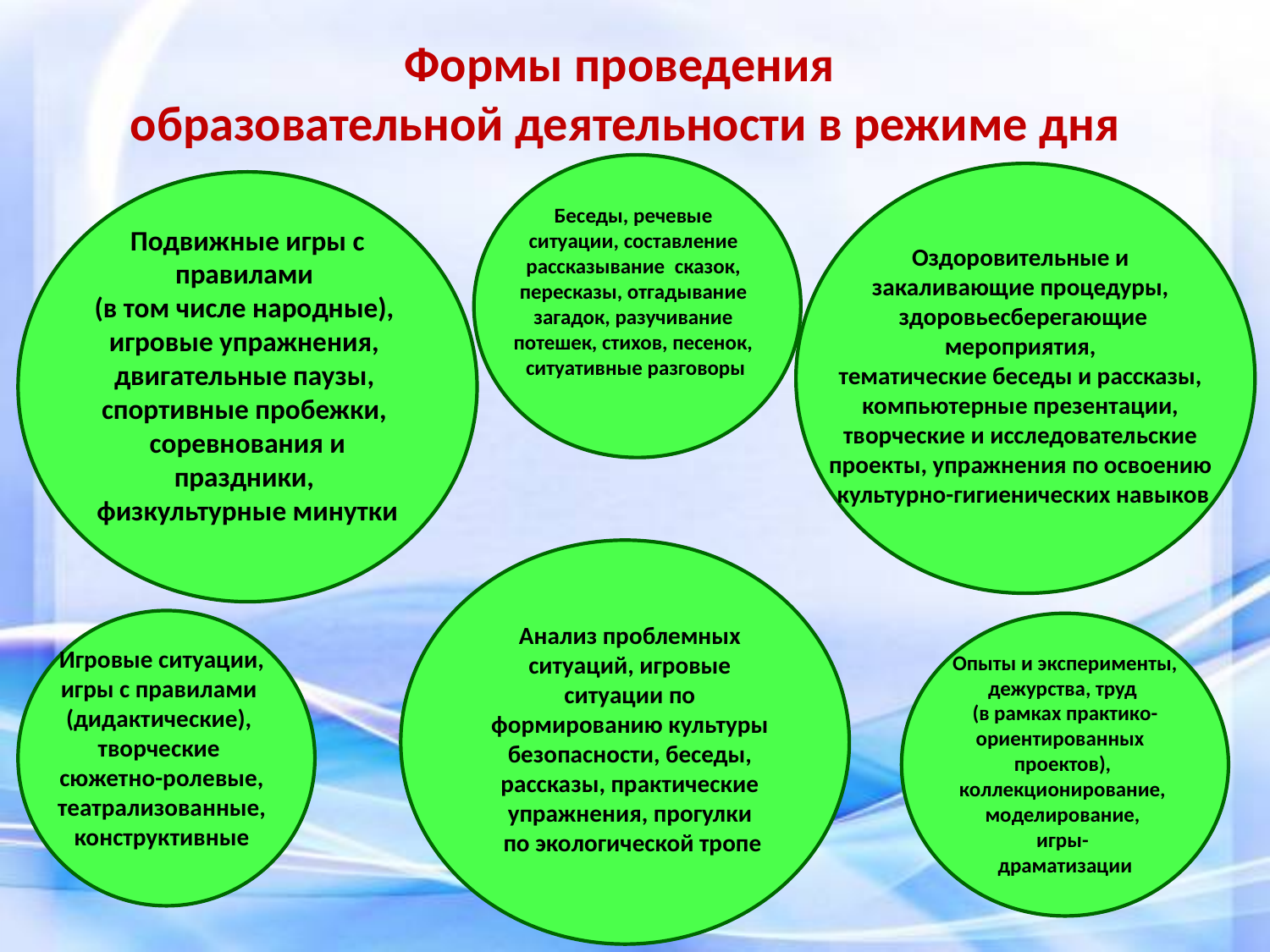

Формы проведения
образовательной деятельности в режиме дня

Беседы, речевые
ситуации, составление
рассказывание  сказок,
пересказы, отгадывание
загадок, разучивание
потешек, стихов, песенок,
ситуативные разговоры
Подвижные игры с правилами
(в том числе народные),
игровые упражнения,
двигательные паузы,
спортивные пробежки,
соревнования и праздники,
физкультурные минутки
Оздоровительные и
закаливающие процедуры,
здоровьесберегающие мероприятия,
тематические беседы и рассказы,
компьютерные презентации,
творческие и исследовательские
проекты, упражнения по освоению
культурно-гигиенических навыков

Анализ проблемных
ситуаций, игровые
ситуации по
формированию культуры
безопасности, беседы,
рассказы, практические
упражнения, прогулки
по экологической тропе

Игровые ситуации,
игры с правилами
(дидактические),
творческие
сюжетно-ролевые,
театрализованные,
конструктивные
Опыты и эксперименты,
дежурства, труд
(в рамках практико-
ориентированных
проектов),
коллекционирование,
моделирование,
игры-
драматизации